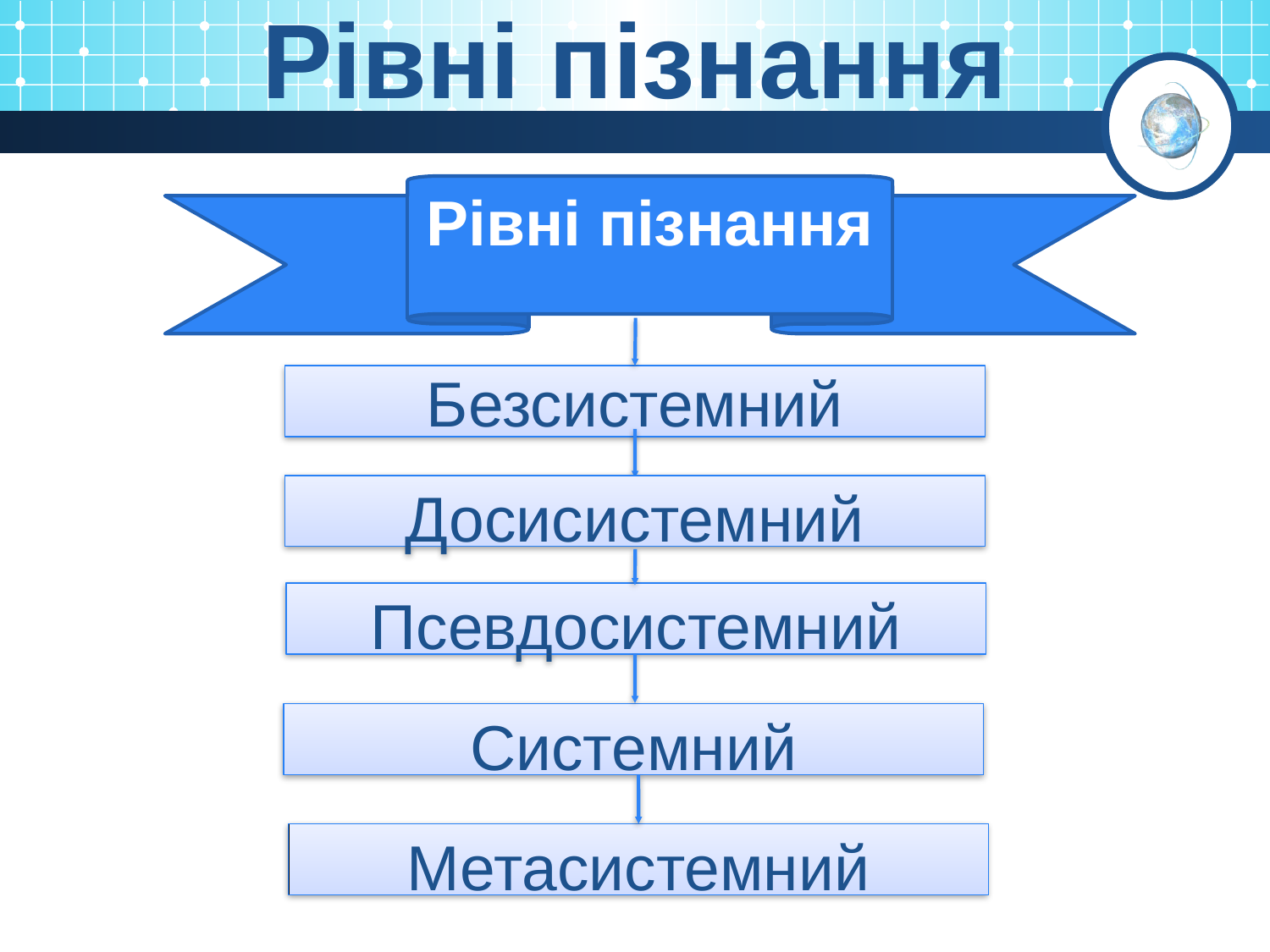

Рівні пізнання
Рівні пізнання

Безсистемний

Досисистемний

Псевдосистемний

Системний

Метасистемний